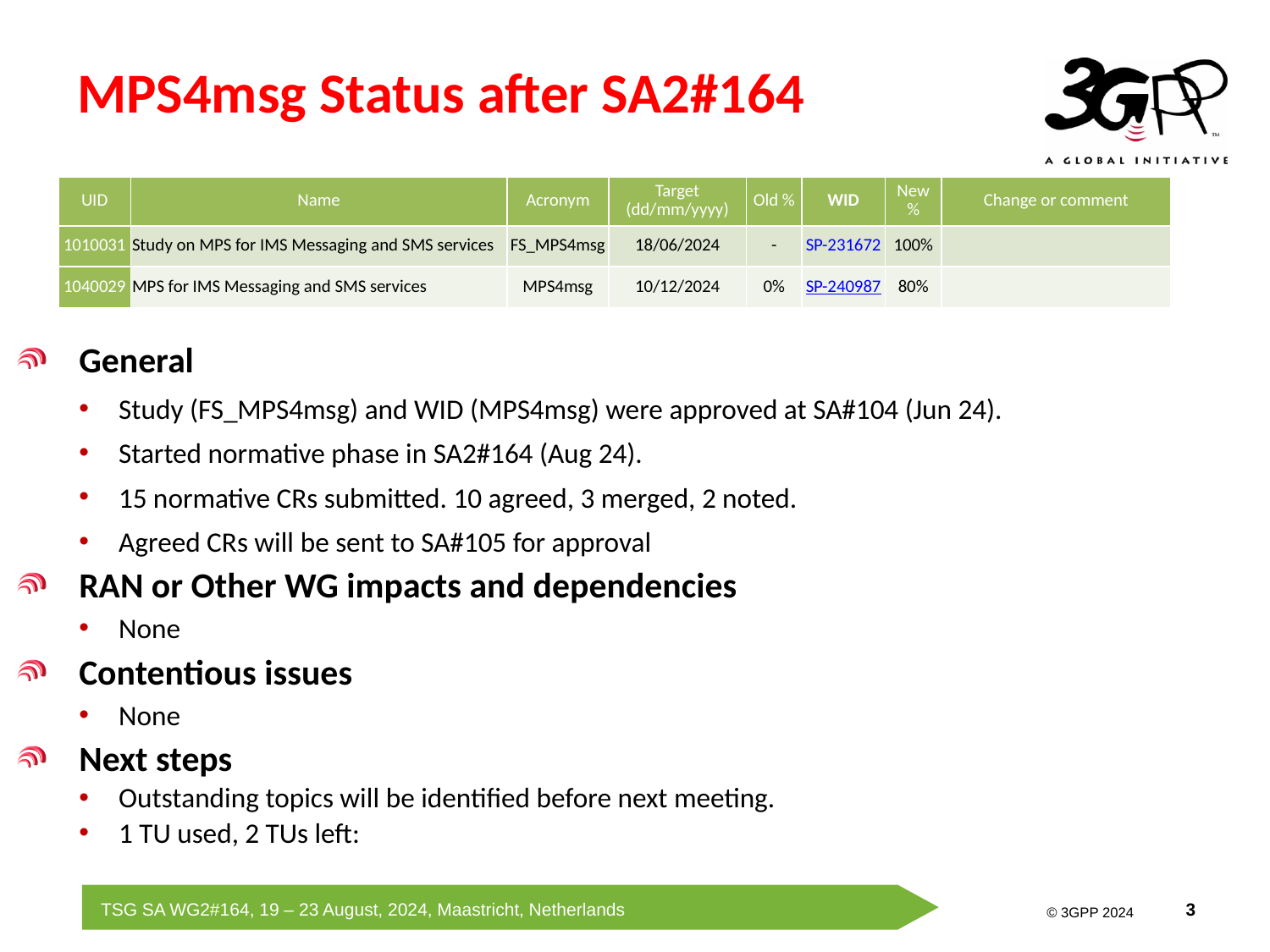

# MPS4msg Status after SA2#164
| UID | Name | Acronym | Target (dd/mm/yyyy) | Old % | WID | New % | Change or comment |
| --- | --- | --- | --- | --- | --- | --- | --- |
| 1010031 | Study on MPS for IMS Messaging and SMS services | FS\_MPS4msg | 18/06/2024 | - | SP-231672 | 100% |  |
| 1040029 | MPS for IMS Messaging and SMS services | MPS4msg | 10/12/2024 | 0% | SP-240987 | 80% |  |
General
Study (FS_MPS4msg) and WID (MPS4msg) were approved at SA#104 (Jun 24).
Started normative phase in SA2#164 (Aug 24).
15 normative CRs submitted. 10 agreed, 3 merged, 2 noted.
Agreed CRs will be sent to SA#105 for approval
RAN or Other WG impacts and dependencies
None
Contentious issues
None
Next steps
Outstanding topics will be identified before next meeting.
1 TU used, 2 TUs left: